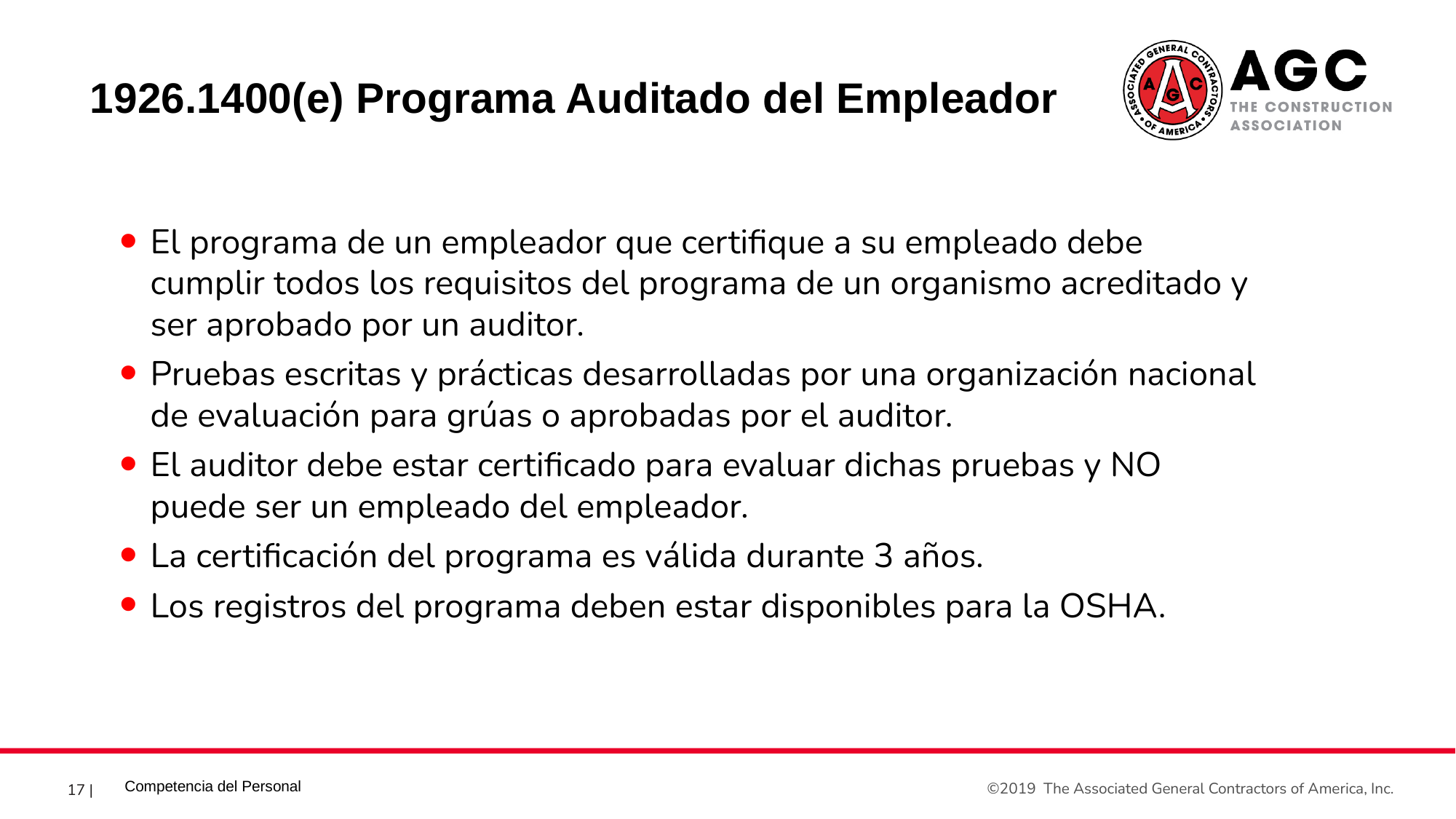

1926.1400(e) Programa Auditado del Empleador

El programa de un empleador que certifique a su empleado debe cumplir todos los requisitos del programa de un organismo acreditado y ser aprobado por un auditor.
Pruebas escritas y prácticas desarrolladas por una organización nacional de evaluación para grúas o aprobadas por el auditor.
El auditor debe estar certificado para evaluar dichas pruebas y NO puede ser un empleado del empleador.
La certificación del programa es válida durante 3 años.
Los registros del programa deben estar disponibles para la OSHA.
Competencia del Personal